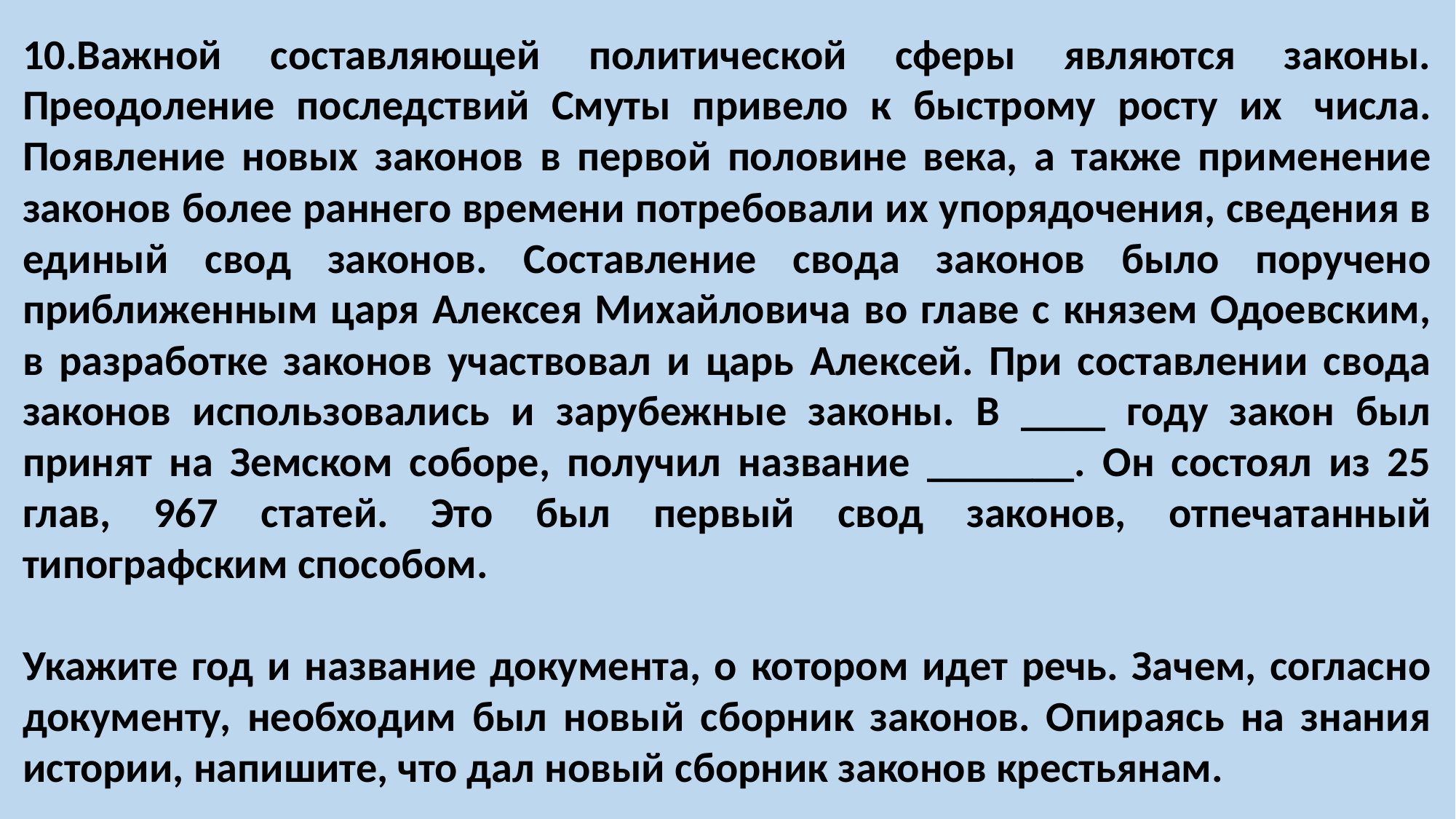

10.Важной составляющей политической сферы являются законы. Преодоление последствий Смуты привело к быстрому росту их  числа. Появление новых законов в первой половине века, а также применение законов более раннего времени потребовали их упорядочения, сведения в единый свод законов. Составление свода законов было поручено приближенным царя Алексея Михайловича во главе с князем Одоевским, в разработке законов участвовал и царь Алексей. При составлении свода законов использовались и зарубежные законы. В ____ году закон был принят на Земском соборе, получил название _______. Он состоял из 25 глав, 967 статей. Это был первый свод законов, отпечатанный типографским способом.

Укажите год и название документа, о котором идет речь. Зачем, согласно документу, необходим был новый сборник законов. Опираясь на знания истории, напишите, что дал новый сборник законов крестьянам.